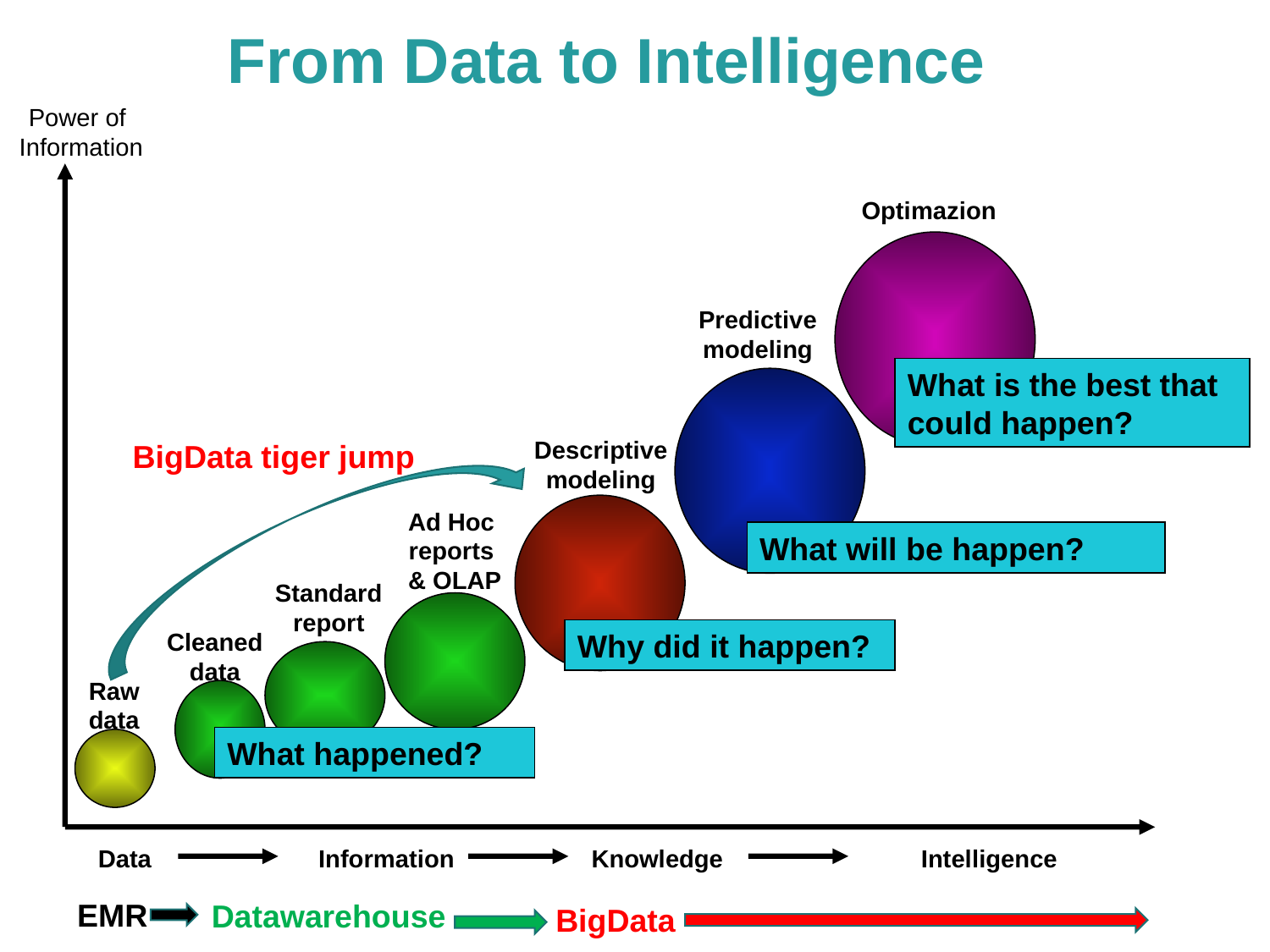

From Data to Intelligence
Power of
Information

Optimazion

Predictive
modeling
What is the best that could happen?

Descriptive
modeling

Ad Hoc
reports
& OLAP
What will be happen?
Standard
report

Why did it happen?
Cleaned
data

Raw
data

What happened?

Data
Information
Knowledge
Intelligence

BigData tiger jump

EMR
Datawarehouse
BigData